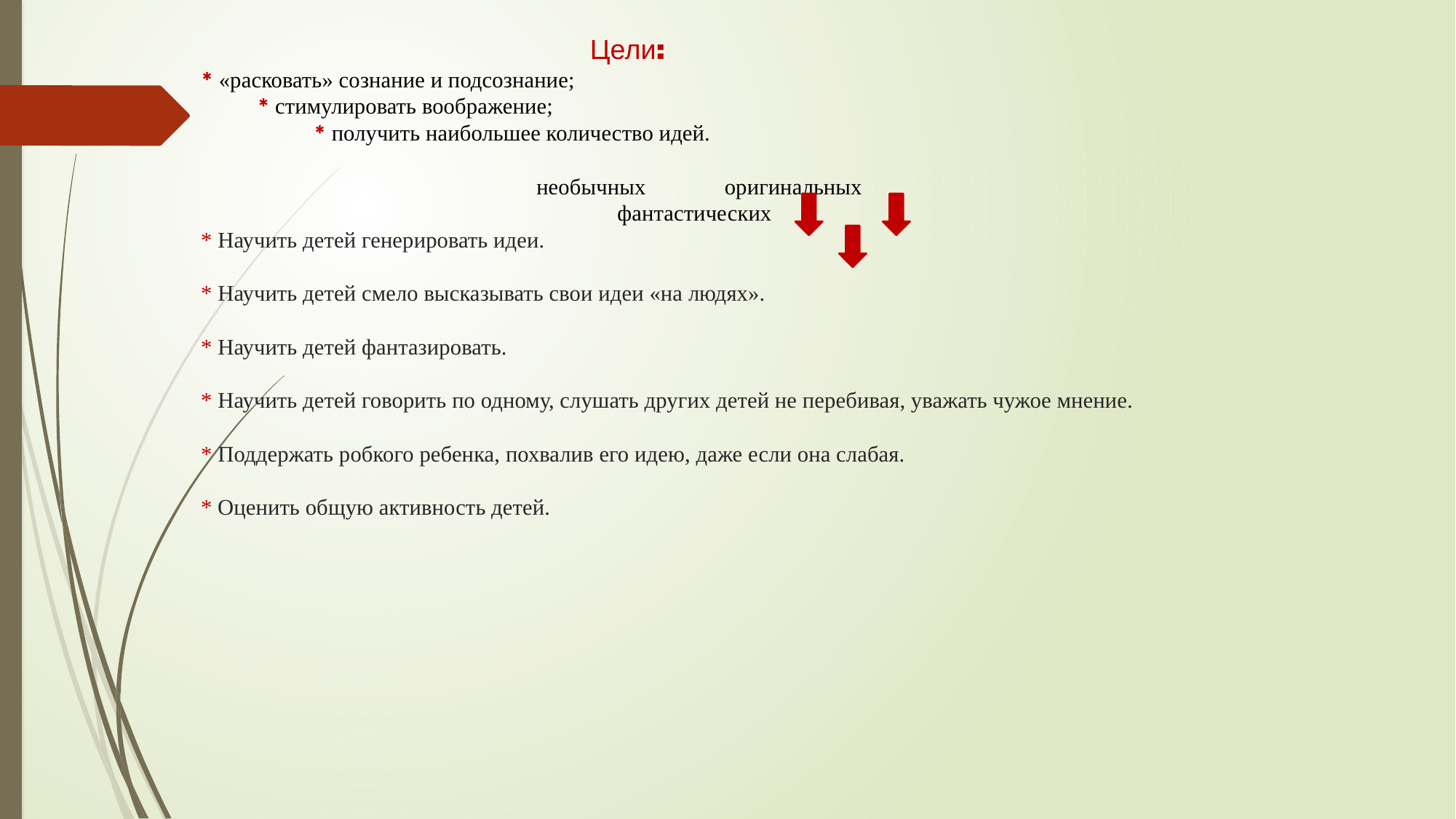

# Цели: * «расковать» сознание и подсознание; * стимулировать воображение; * получить наибольшее количество идей. необычных              оригинальных фантастических * Научить детей генерировать идеи. * Научить детей смело высказывать свои идеи «на людях». * Научить детей фантазировать. * Научить детей говорить по одному, слушать других детей не перебивая, уважать чужое мнение. * Поддержать робкого ребенка, похвалив его идею, даже если она слабая. * Оценить общую активность детей.